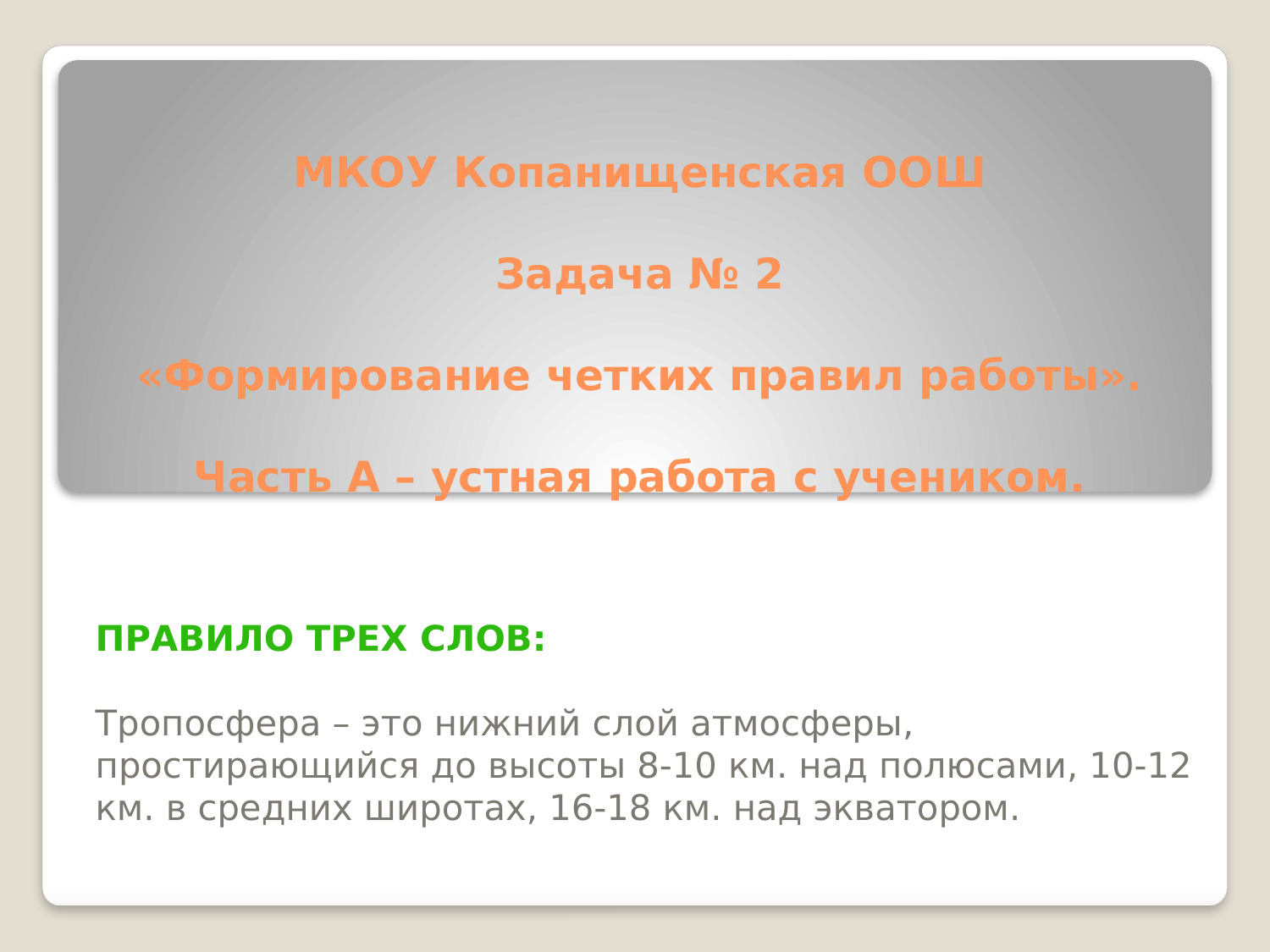

# МКОУ Копанищенская ООШ Задача № 2 «Формирование четких правил работы». Часть А – устная работа с учеником.
Правило трех слов:

Тропосфера – это нижний слой атмосферы, простирающийся до высоты 8-10 км. над полюсами, 10-12 км. в средних широтах, 16-18 км. над экватором.